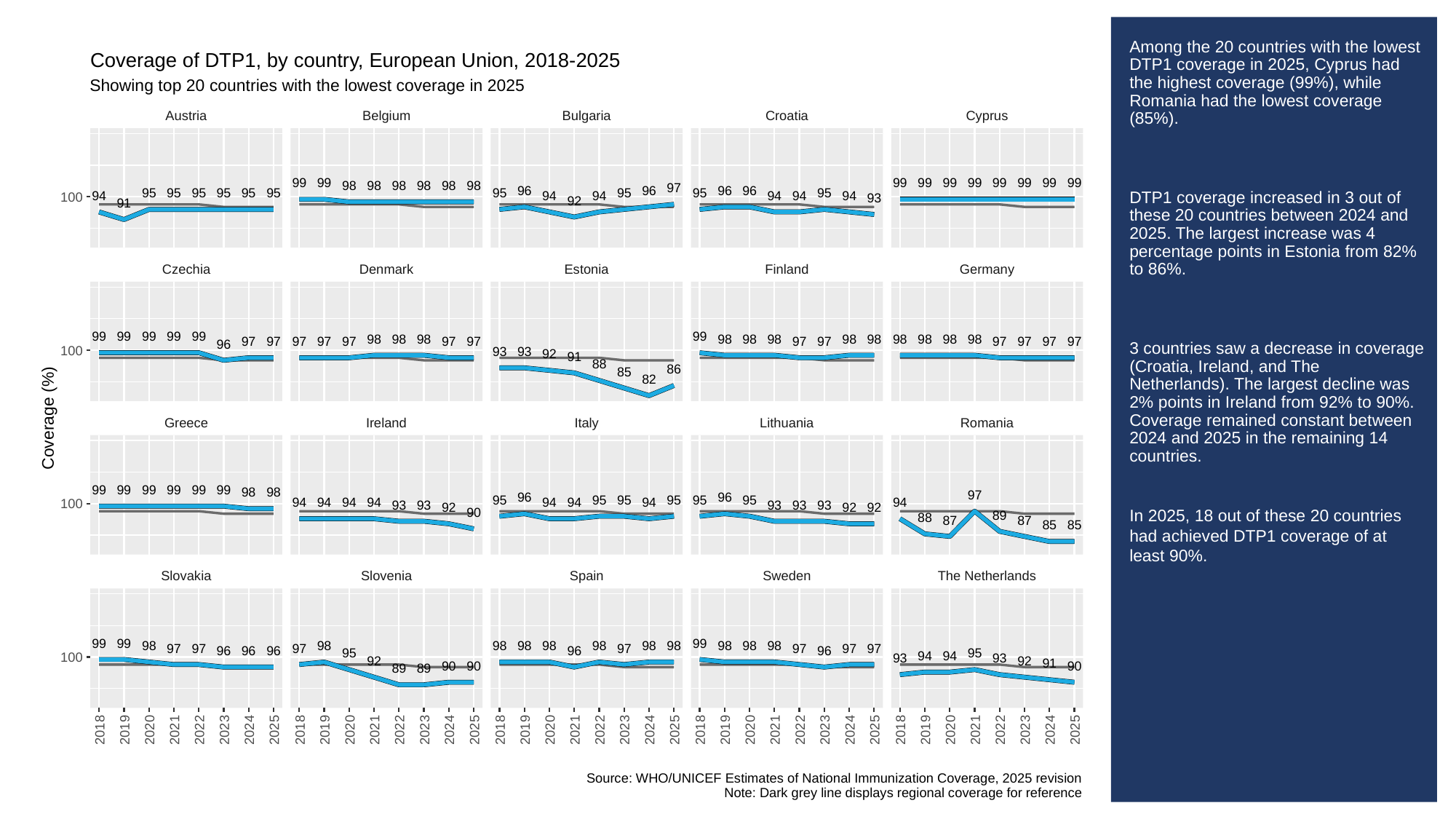

# Among the 20 countries with the lowest DTP1 coverage in 2025, Cyprus had the highest coverage (99%), while Romania had the lowest coverage (85%).

DTP1 coverage increased in 3 out of these 20 countries between 2024 and 2025. The largest increase was 4 percentage points in Estonia from 82% to 86%.

3 countries saw a decrease in coverage (Croatia, Ireland, and The Netherlands). The largest decline was 2% points in Ireland from 92% to 90%. Coverage remained constant between 2024 and 2025 in the remaining 14 countries.

In 2025, 18 out of these 20 countries had achieved DTP1 coverage of at least 90%.

Coverage of DTP1, by country, European Union, 2018-2025
Showing top 20 countries with the lowest coverage in 2025
Austria
Belgium
Bulgaria
Croatia
Cyprus

99
99
99
99
99
99
99
99
99
99
98
98
98
98
98
98
97
96
96
96
96
95
95
95
95
95
95
95
95
95
95
94
94
94
94
94
94
100
93
92

91

Czechia
Denmark
Estonia
Finland
Germany

99
99
99
99
99
99
98
98
98
98
98
98
98
98
98
98
98
98
97
97
97
97
97
97
97
97
97
97
97
97
97
96
100
93
93
92

91

88
86
85

82

Coverage (%)
Greece
Ireland
Italy
Lithuania
Romania

99
99
99
99
99
99
98
98
97
96
96
95
95
95
95
95
95
94
94
94
94
94
94
94
94
100
93
93
93
93
93
92
92
92

90
89

88

87
87

85
85

Slovakia
Slovenia
Spain
Sweden
The Netherlands

99
99
99
98
98
98
98
98
98
98
98
98
98
98
97
97
97
97
97
97
97
96
96
96
96
96
95
95
94
94
100
93
93
92
92

91

90
90
90

89
89

2018
2019
2020
2021
2022
2023
2024
2025
2018
2019
2020
2021
2022
2023
2024
2025
2018
2019
2020
2021
2022
2023
2024
2025
2018
2019
2020
2021
2022
2023
2024
2025
2018
2019
2020
2021
2022
2023
2024
2025
Source: WHO/UNICEF Estimates of National Immunization Coverage, 2025 revision
Note: Dark grey line displays regional coverage for reference